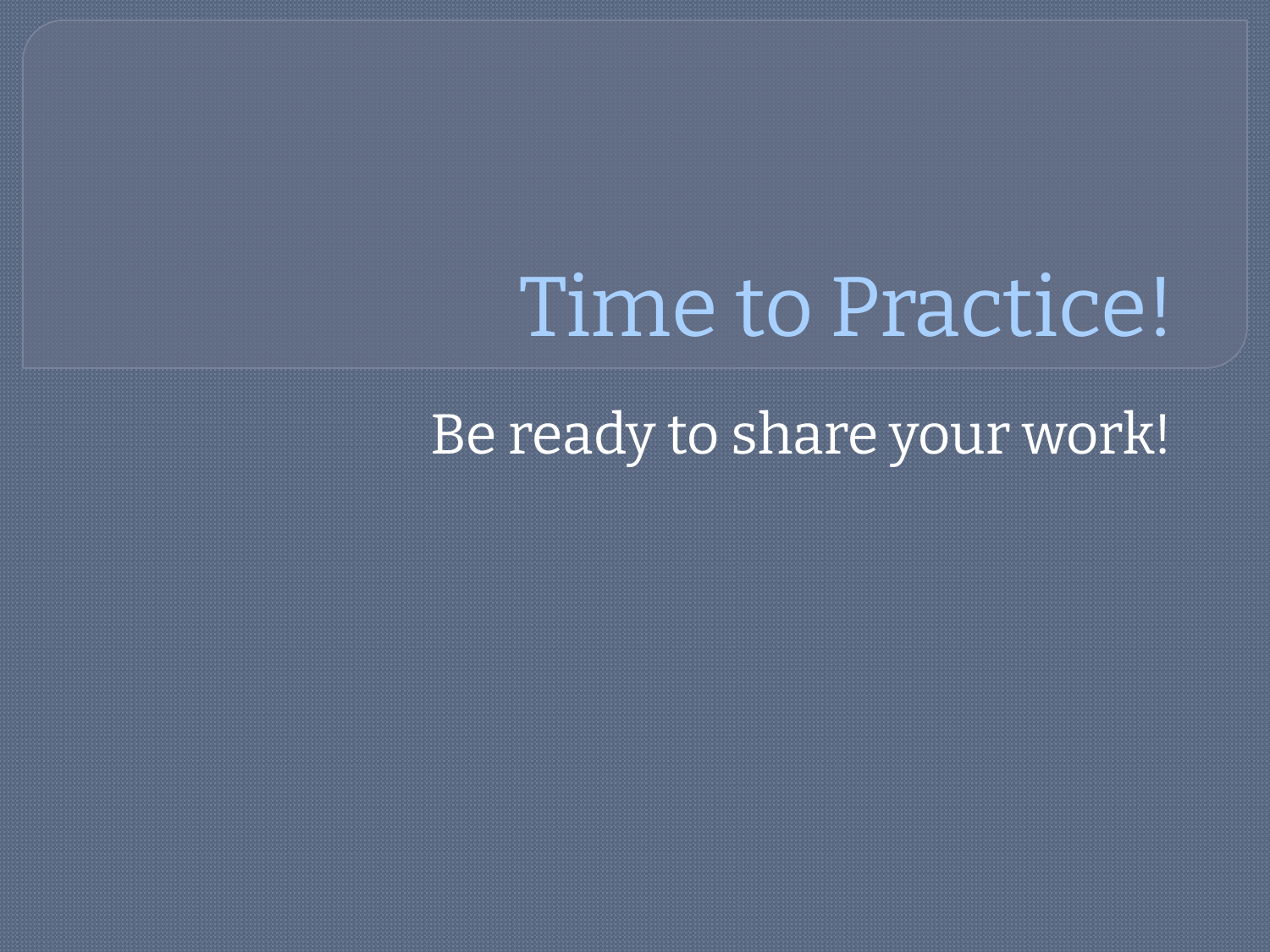

# Time to Practice!
 Be ready to share your work!